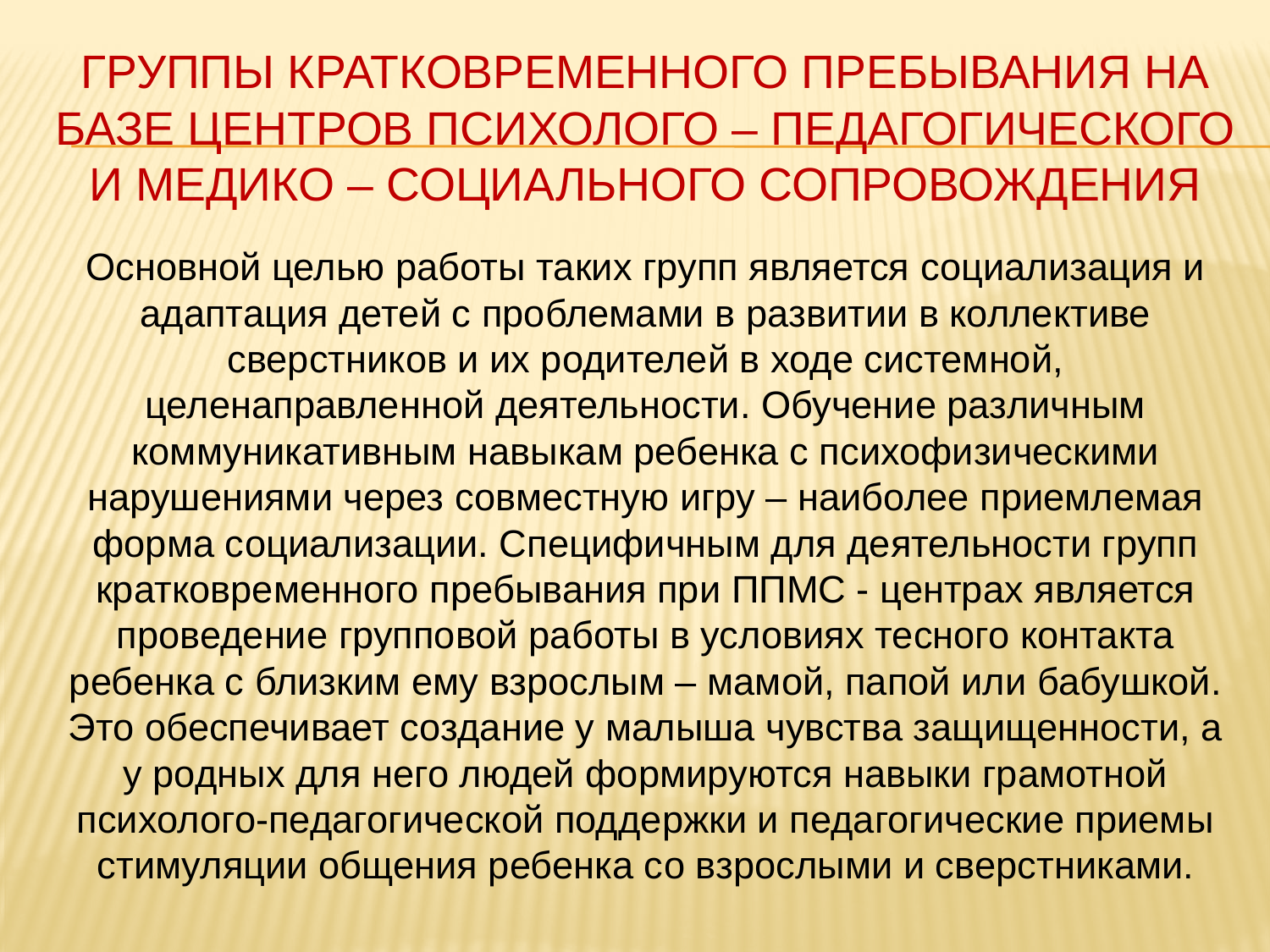

# Группы кратковременного пребывания на базе центров психолого – педагогического и медико – социального сопровождения
Основной целью работы таких групп является социализация и адаптация детей с проблемами в развитии в коллективе сверстников и их родителей в ходе системной, целенаправленной деятельности. Обучение различным коммуникативным навыкам ребенка с психофизическими нарушениями через совместную игру – наиболее приемлемая форма социализации. Специфичным для деятельности групп кратковременного пребывания при ППМС - центрах является проведение групповой работы в условиях тесного контакта ребенка с близким ему взрослым – мамой, папой или бабушкой. Это обеспечивает создание у малыша чувства защищенности, а у родных для него людей формируются навыки грамотной психолого-педагогической поддержки и педагогические приемы стимуляции общения ребенка со взрослыми и сверстниками.